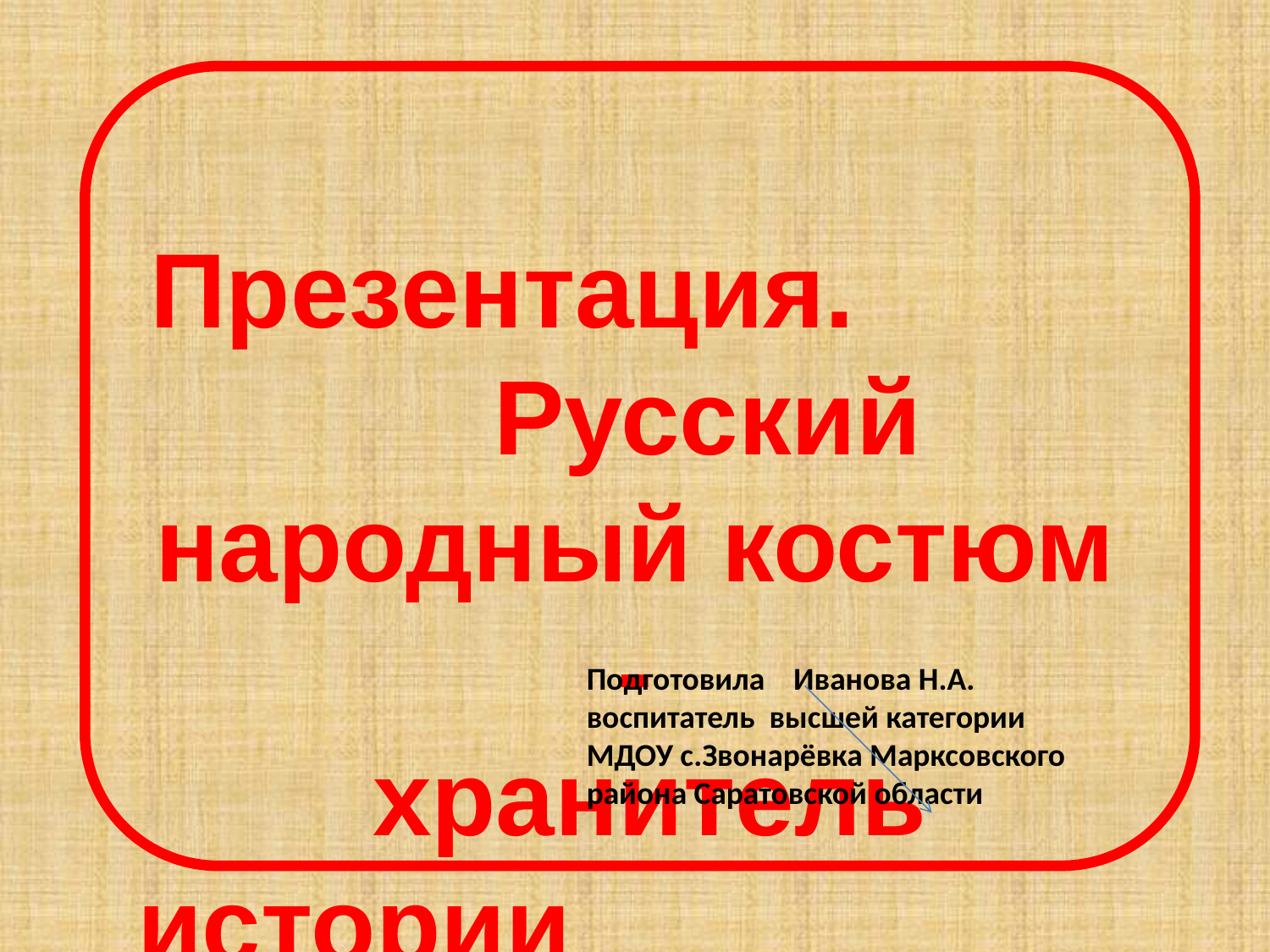

Презентация.               Русский народный костюм -
        хранитель истории
Подготовила    Иванова Н.А. воспитатель  высшей категории  МДОУ с.Звонарёвка Марксовского района Саратовской области